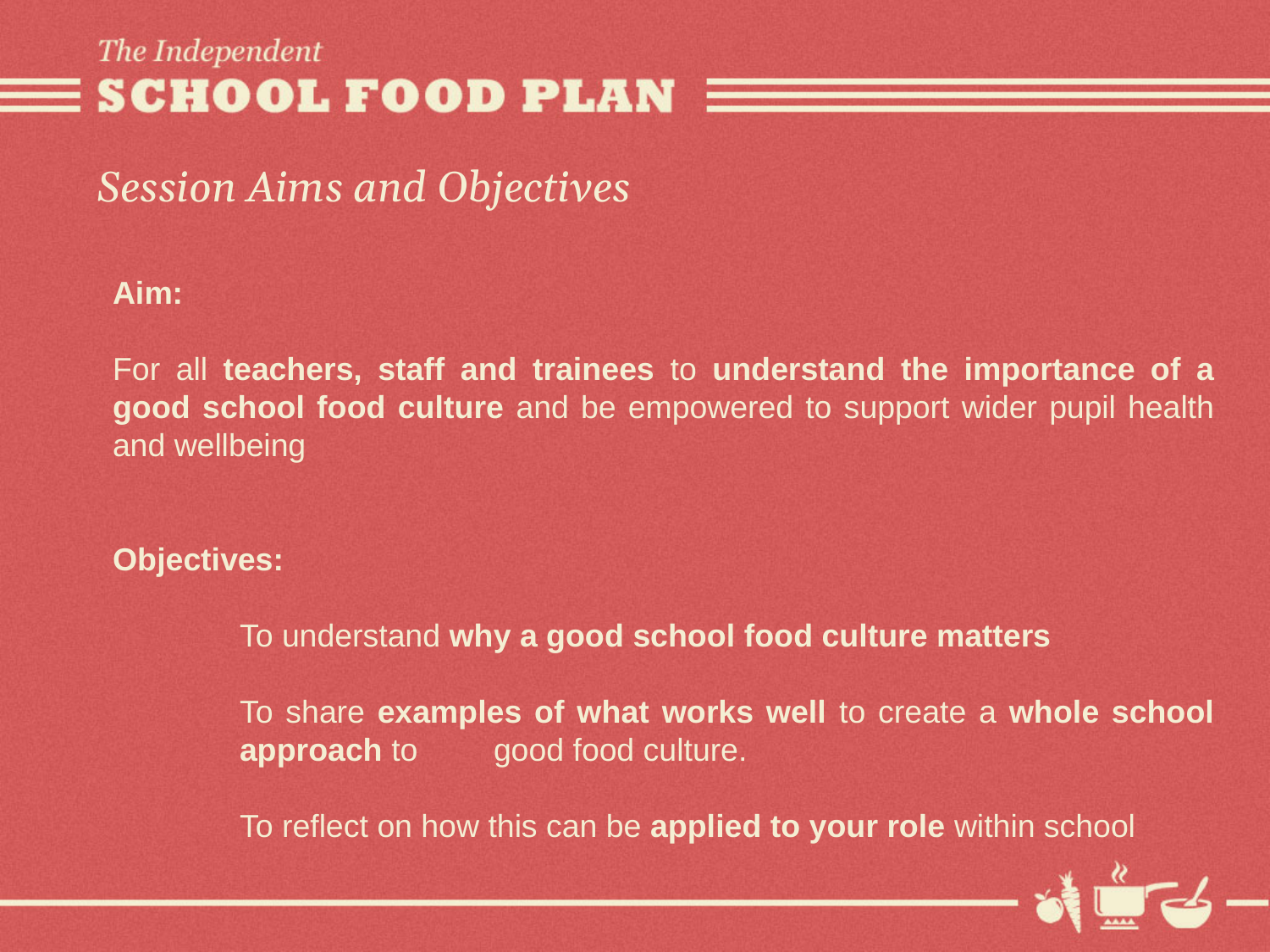

# Session Aims and Objectives
Aim:

For all teachers, staff and trainees to understand the importance of a good school food culture and be empowered to support wider pupil health and wellbeing

Objectives:

	To understand why a good school food culture matters

	To share examples of what works well to create a whole school 	approach to 	good food culture.

	To reflect on how this can be applied to your role within school